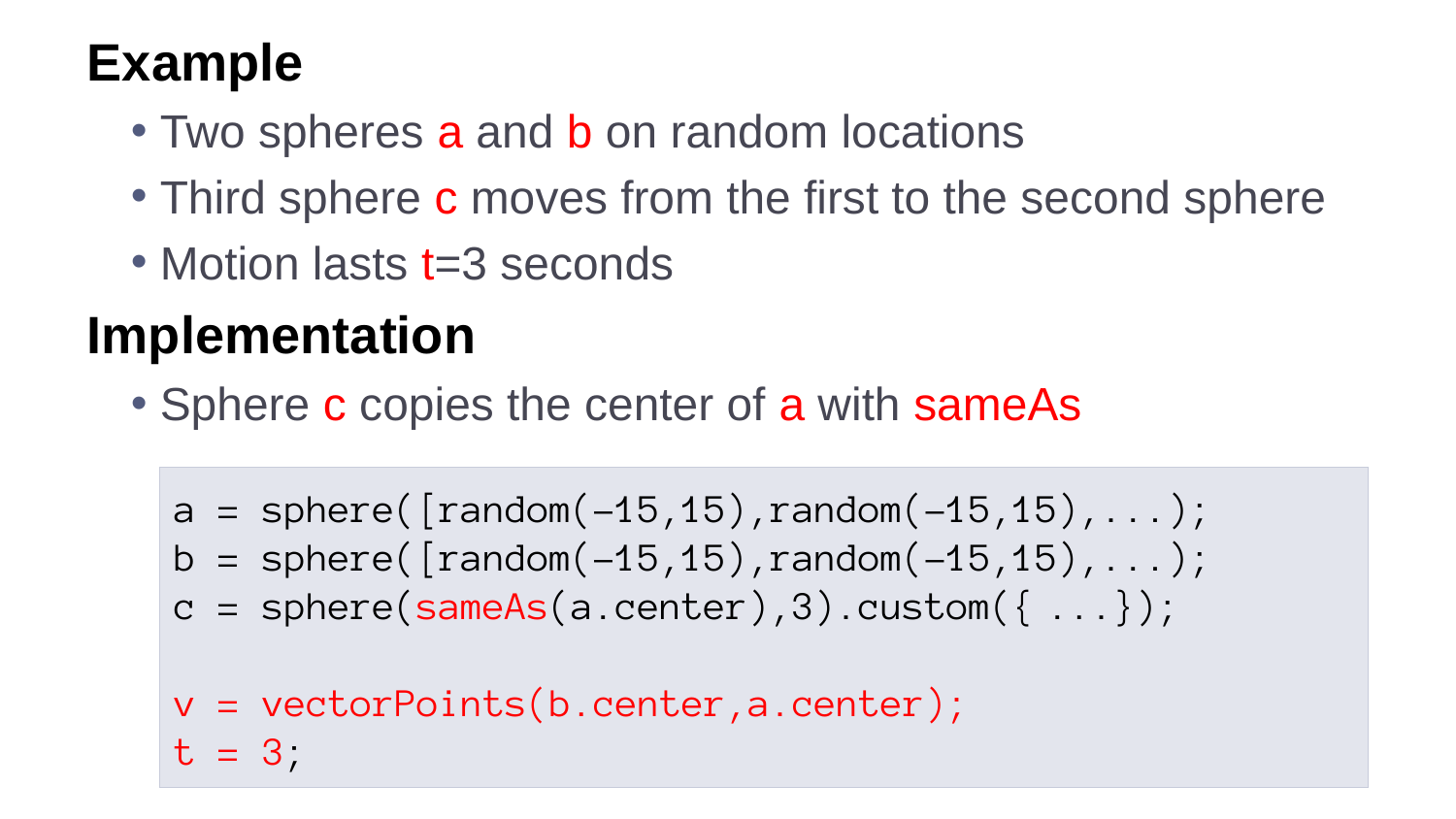

Example
Two spheres a and b on random locations
Third sphere c moves from the first to the second sphere
Motion lasts t=3 seconds
Implementation
Sphere c copies the center of a with sameAs
a = sphere([random(-15,15),random(-15,15),...);
b = sphere([random(-15,15),random(-15,15),...);
c = sphere(sameAs(a.center),3).custom({	...});

v = vectorPoints(b.center,a.center);
t = 3;